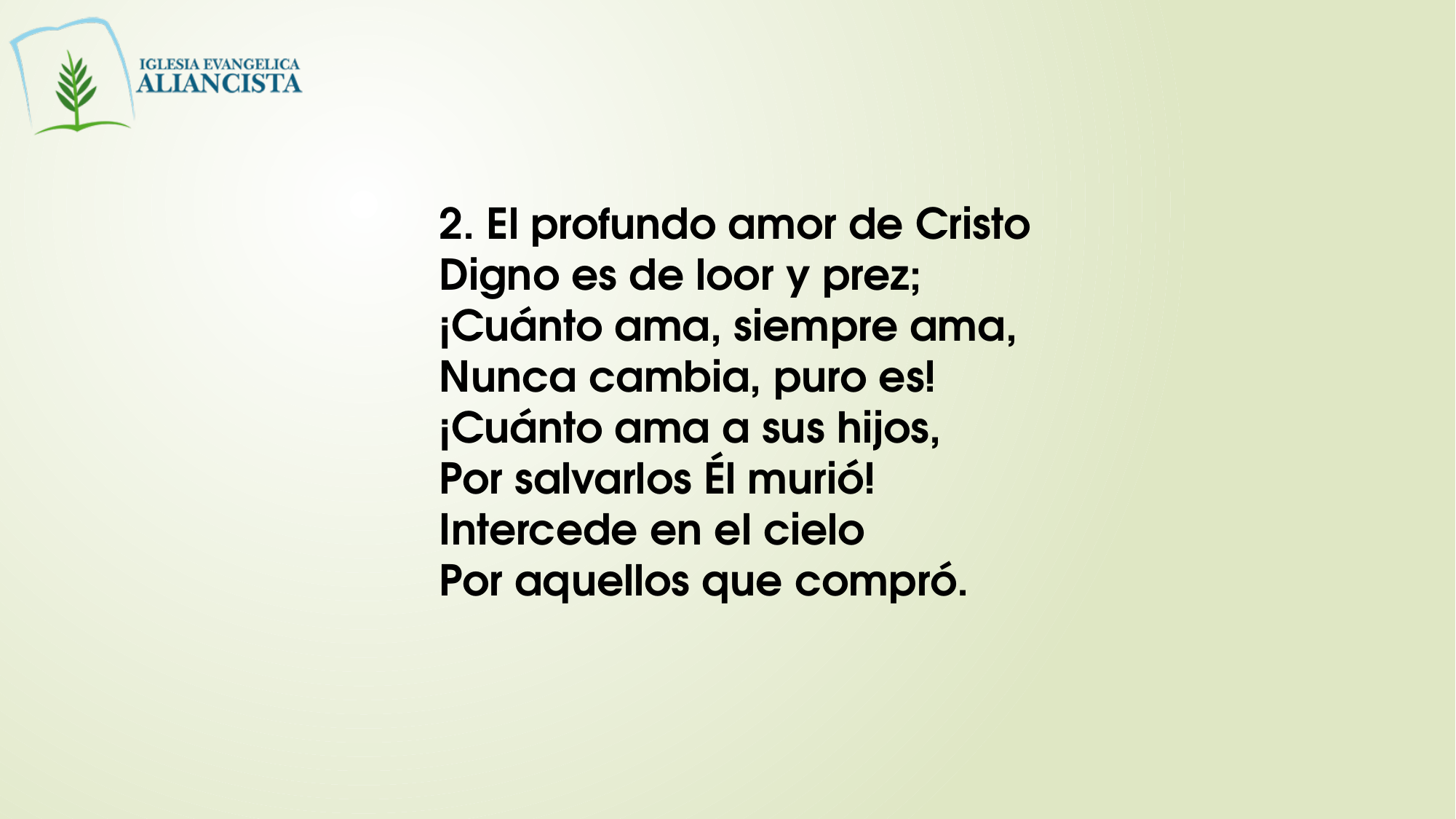

2. El profundo amor de Cristo
Digno es de loor y prez;
¡Cuánto ama, siempre ama,
Nunca cambia, puro es!
¡Cuánto ama a sus hijos,
Por salvarlos Él murió!
Intercede en el cielo
Por aquellos que compró.